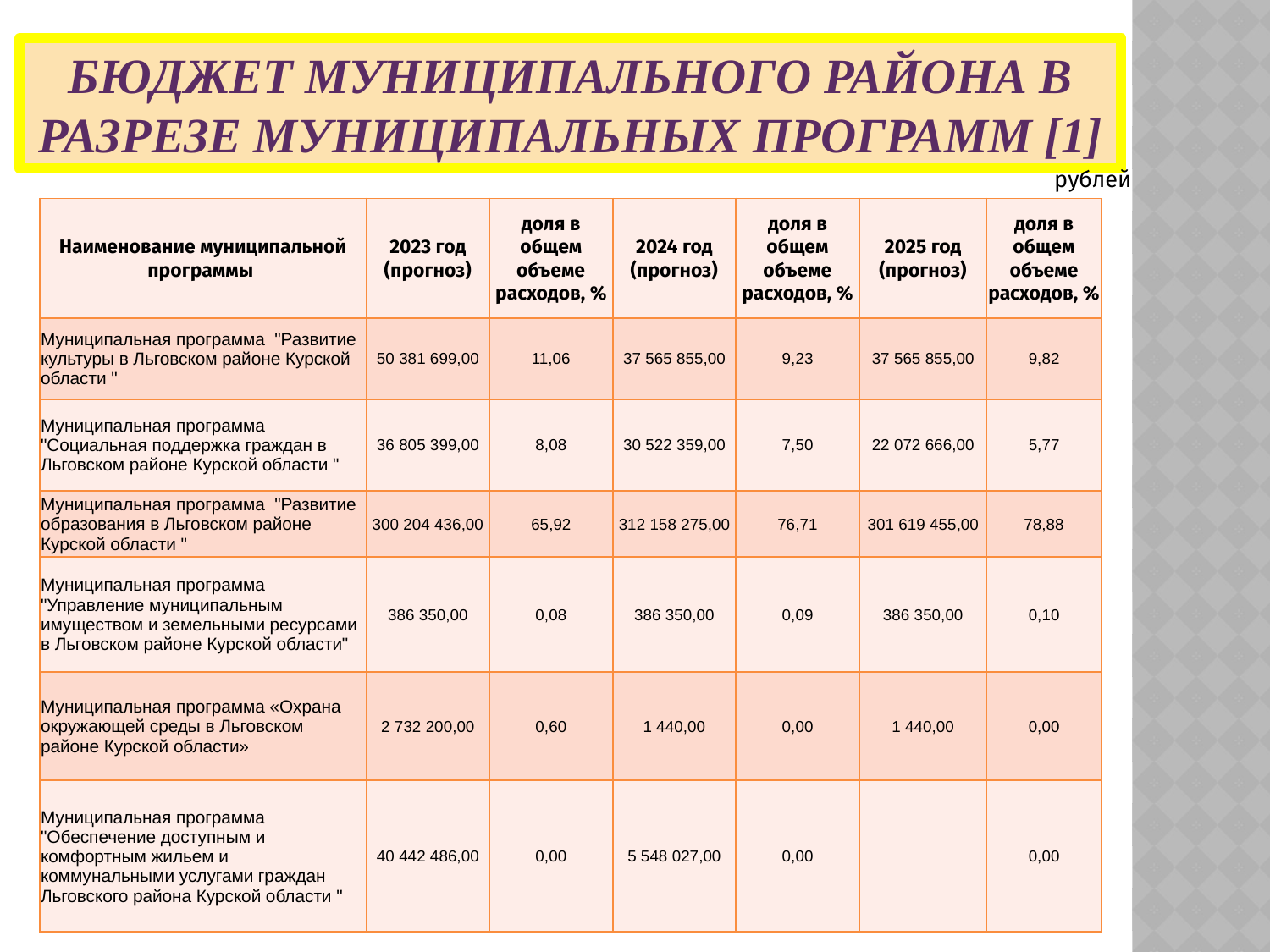

# Бюджет муниципального района в разрезе муниципальных программ [1]
рублей
| Наименование муниципальной программы | 2023 год (прогноз) | доля в общем объеме расходов, % | 2024 год (прогноз) | доля в общем объеме расходов, % | 2025 год (прогноз) | доля в общем объеме расходов, % |
| --- | --- | --- | --- | --- | --- | --- |
| Муниципальная программа "Развитие культуры в Льговском районе Курской области " | 50 381 699,00 | 11,06 | 37 565 855,00 | 9,23 | 37 565 855,00 | 9,82 |
| Муниципальная программа "Социальная поддержка граждан в Льговском районе Курской области " | 36 805 399,00 | 8,08 | 30 522 359,00 | 7,50 | 22 072 666,00 | 5,77 |
| Муниципальная программа "Развитие образования в Льговском районе Курской области " | 300 204 436,00 | 65,92 | 312 158 275,00 | 76,71 | 301 619 455,00 | 78,88 |
| Муниципальная программа "Управление муниципальным имуществом и земельными ресурсами в Льговском районе Курской области" | 386 350,00 | 0,08 | 386 350,00 | 0,09 | 386 350,00 | 0,10 |
| Муниципальная программа «Охрана окружающей среды в Льговском районе Курской области» | 2 732 200,00 | 0,60 | 1 440,00 | 0,00 | 1 440,00 | 0,00 |
| Муниципальная программа "Обеспечение доступным и комфортным жильем и коммунальными услугами граждан Льговского района Курской области " | 40 442 486,00 | 0,00 | 5 548 027,00 | 0,00 |  | 0,00 |